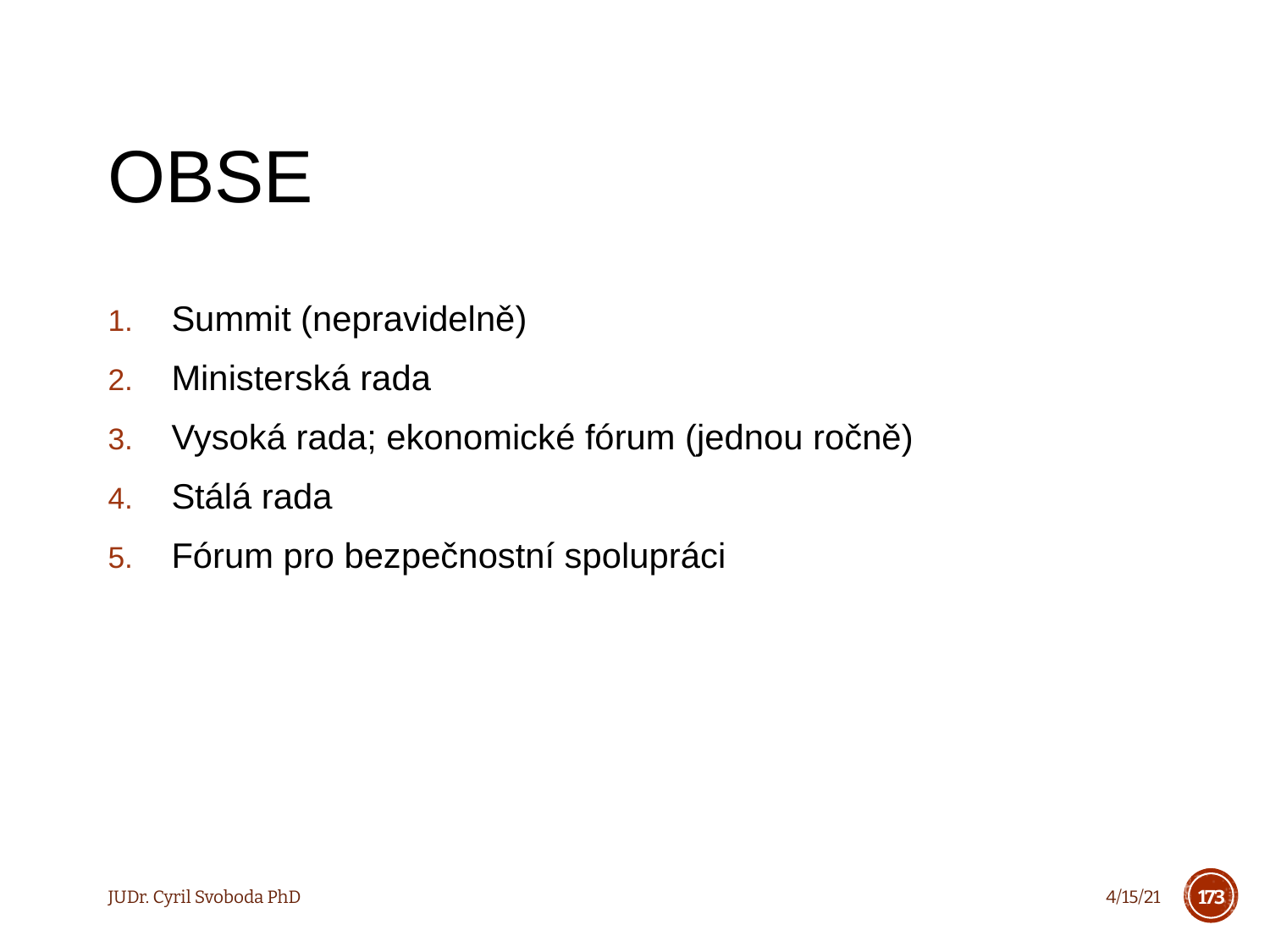

# OBSE
Summit (nepravidelně)
Ministerská rada
Vysoká rada; ekonomické fórum (jednou ročně)
Stálá rada
Fórum pro bezpečnostní spolupráci

JUDr. Cyril Svoboda PhD
4/15/21
173